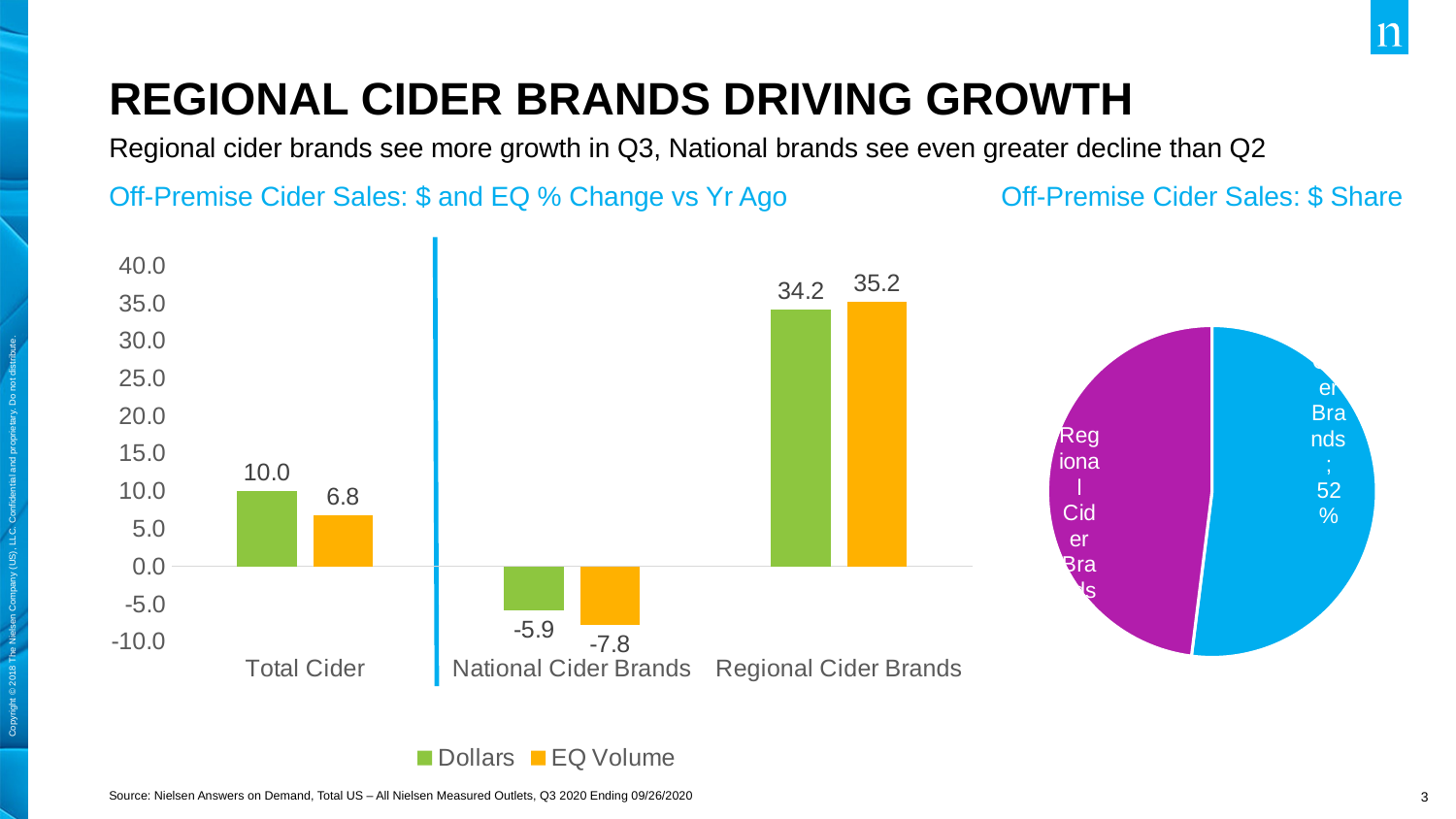

# Regional cider brands driving growth

### Chart

| Category | Share |
|---|---|
| National Cider Brands | 0.52 |
| Regional Cider Brands | 0.48 |
Regional cider brands see more growth in Q3, National brands see even greater decline than Q2
Off-Premise Cider Sales: $ Share
Off-Premise Cider Sales: $ and EQ % Change vs Yr Ago

### Chart

| Category | Dollars | EQ Volume |
|---|---|---|
| Total Cider | 9.984 | 6.798 |
| National Cider Brands | -5.898 | -7.839 |
| Regional Cider Brands | 34.154 | 35.151 |
Source: Nielsen Answers on Demand, Total US – All Nielsen Measured Outlets, Q3 2020 Ending 09/26/2020